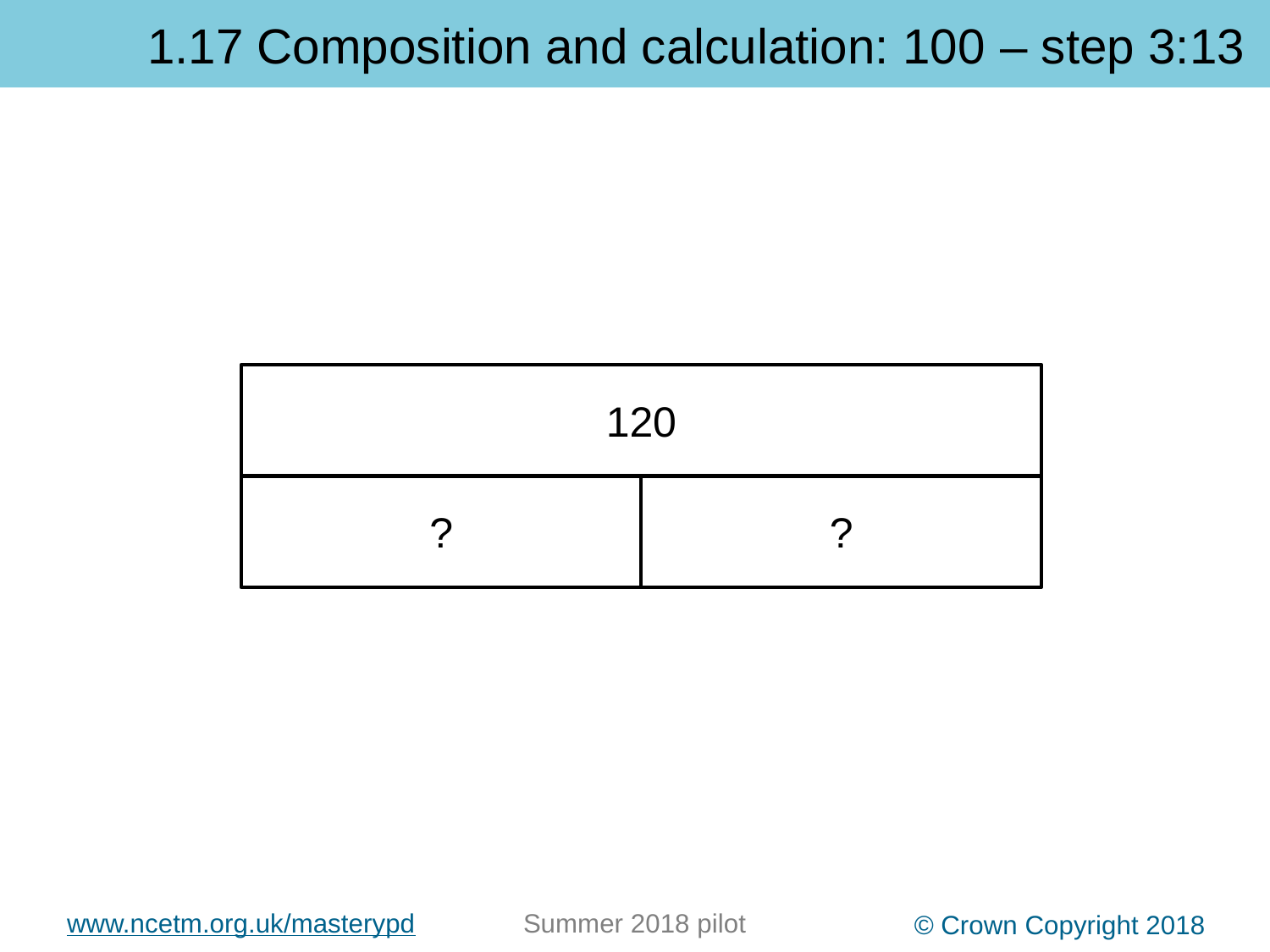

1.17 Composition and calculation: 100 – step 3:13

120

?
?